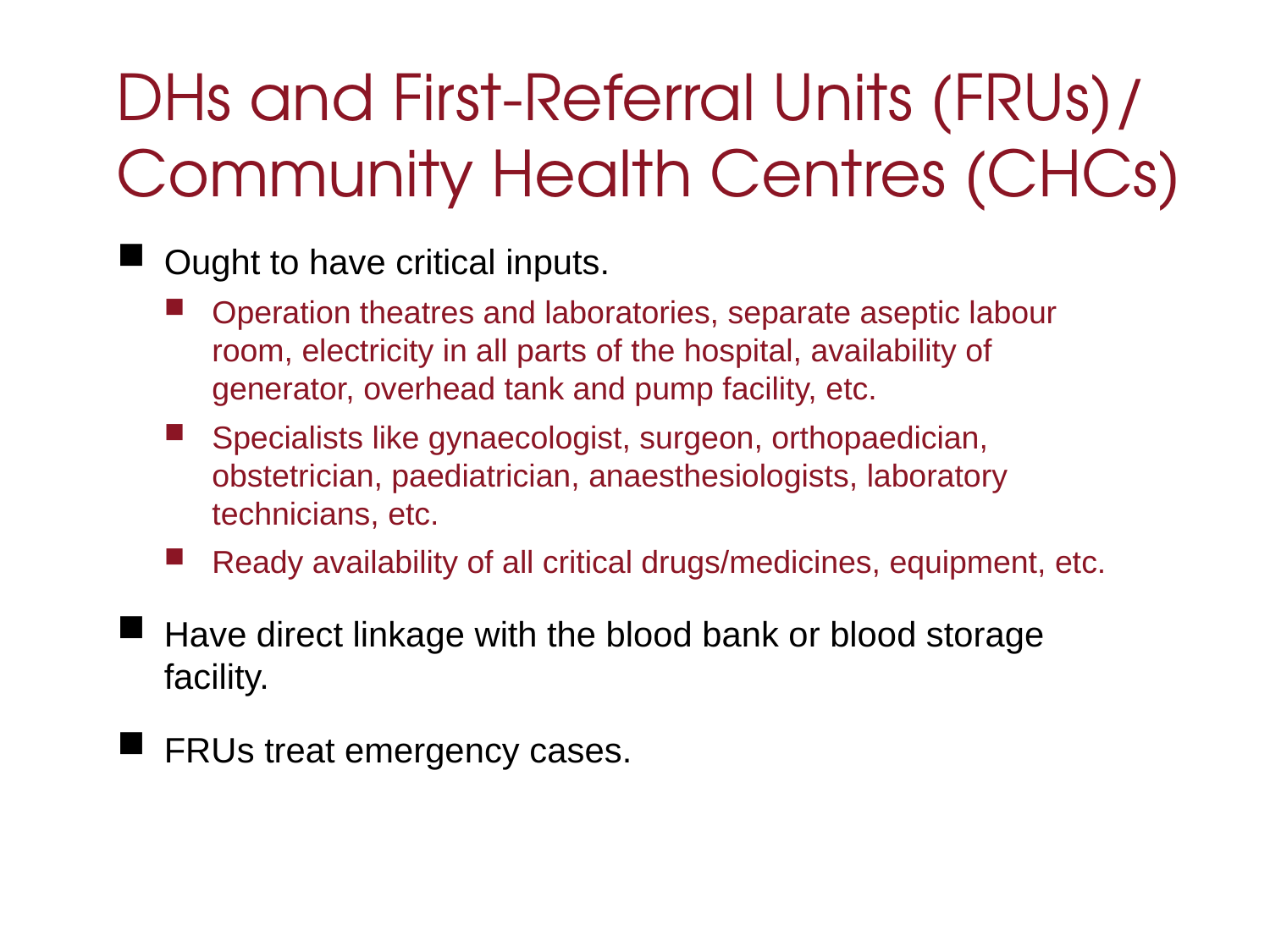

# DHs and First-Referral Units (FRUs)/ Community Health Centres (CHCs)
Ought to have critical inputs.
Operation theatres and laboratories, separate aseptic labour room, electricity in all parts of the hospital, availability of generator, overhead tank and pump facility, etc.
Specialists like gynaecologist, surgeon, orthopaedician, obstetrician, paediatrician, anaesthesiologists, laboratory technicians, etc.
Ready availability of all critical drugs/medicines, equipment, etc.
Have direct linkage with the blood bank or blood storage facility.
FRUs treat emergency cases.